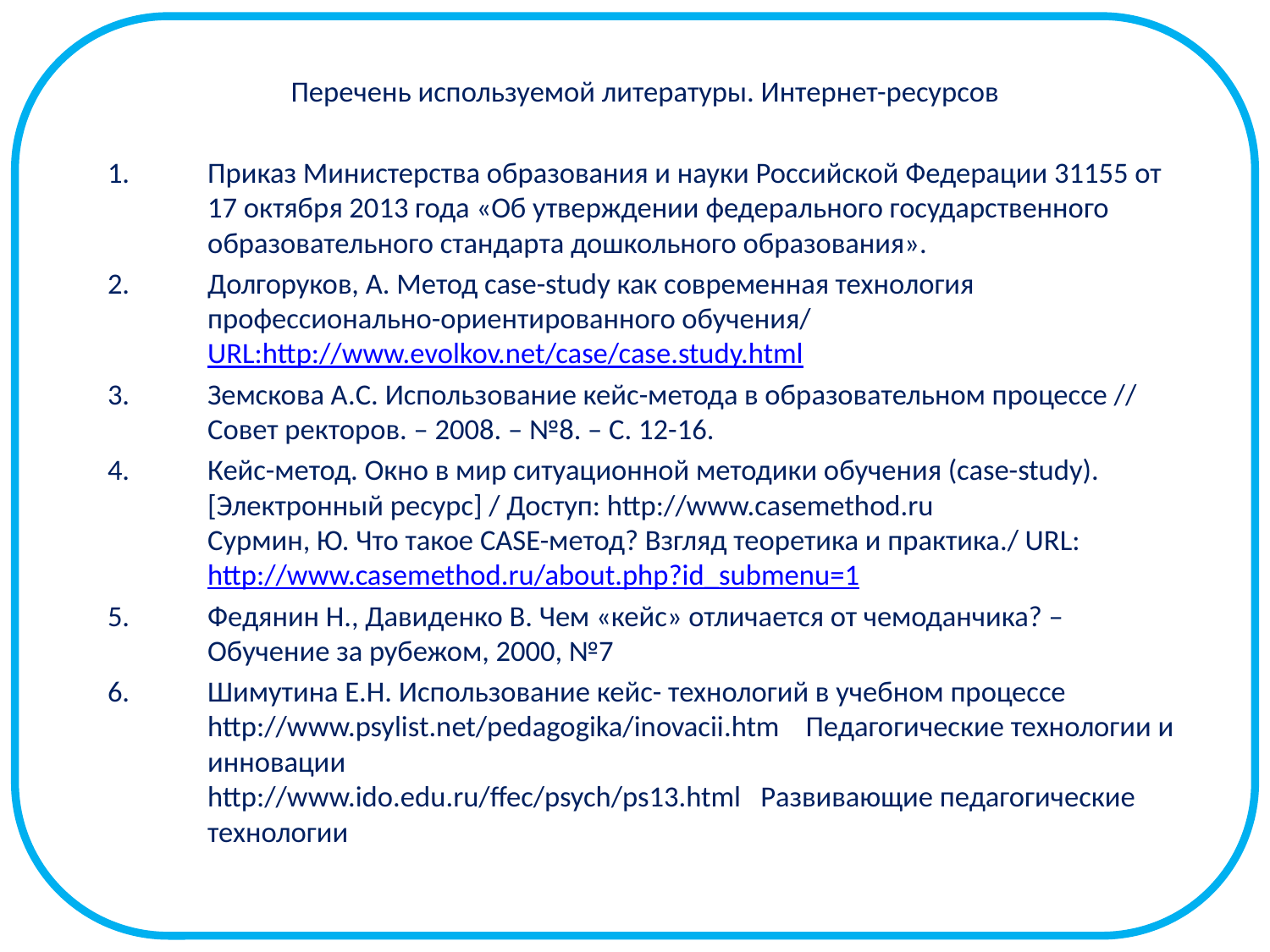

Перечень используемой литературы. Интернет-ресурсов

Приказ Министерства образования и науки Российской Федерации 31155 от 17 октября 2013 года «Об утверждении федерального государственного образовательного стандарта дошкольного образования».
Долгоруков, А. Метод case-study как современная технология профессионально-ориентированного обучения/ URL:http://www.evolkov.net/case/case.study.html
Земскова А.С. Использование кейс-метода в образовательном процессе // Совет ректоров. – 2008. – №8. – С. 12-16.
Кейс-метод. Окно в мир ситуационной методики обучения (case-study). [Электронный ресурс] / Доступ: http://www.casemethod.ru
Сурмин, Ю. Что такое CASE-метод? Взгляд теоретика и практика./ URL: http://www.casemethod.ru/about.php?id_submenu=1
Федянин Н., Давиденко В. Чем «кейс» отличается от чемоданчика? – Обучение за рубежом, 2000, №7
Шимутина Е.Н. Использование кейс- технологий в учебном процессе
http://www.psylist.net/pedagogika/inovacii.htm    Педагогические технологии и инновации
http://www.ido.edu.ru/ffec/psych/ps13.html   Развивающие педагогические технологии
#